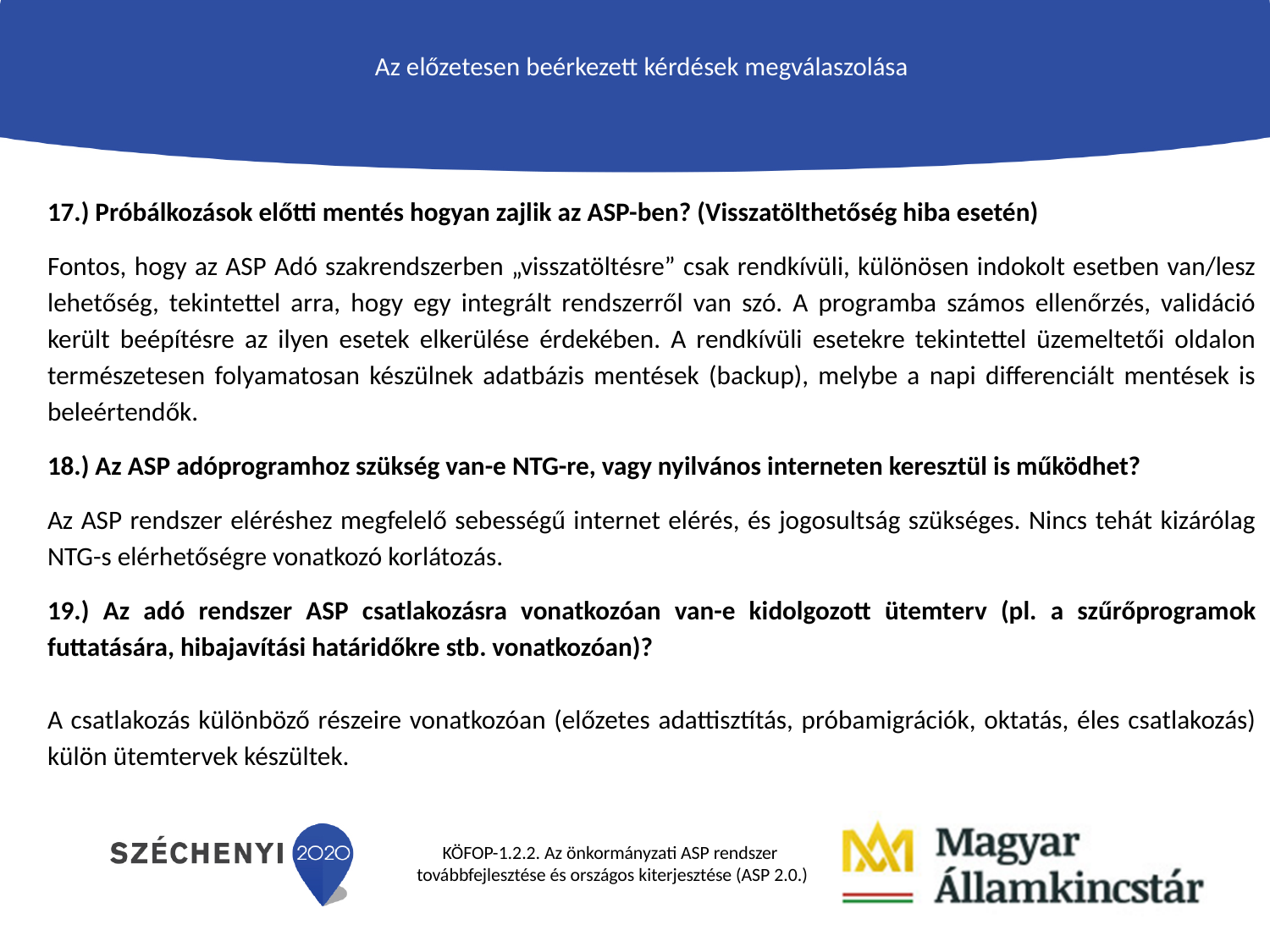

# Az előzetesen beérkezett kérdések megválaszolása
17.) Próbálkozások előtti mentés hogyan zajlik az ASP-ben? (Visszatölthetőség hiba esetén)
Fontos, hogy az ASP Adó szakrendszerben „visszatöltésre” csak rendkívüli, különösen indokolt esetben van/lesz lehetőség, tekintettel arra, hogy egy integrált rendszerről van szó. A programba számos ellenőrzés, validáció került beépítésre az ilyen esetek elkerülése érdekében. A rendkívüli esetekre tekintettel üzemeltetői oldalon természetesen folyamatosan készülnek adatbázis mentések (backup), melybe a napi differenciált mentések is beleértendők.
18.) Az ASP adóprogramhoz szükség van-e NTG-re, vagy nyilvános interneten keresztül is működhet?
Az ASP rendszer eléréshez megfelelő sebességű internet elérés, és jogosultság szükséges. Nincs tehát kizárólag NTG-s elérhetőségre vonatkozó korlátozás.
19.) Az adó rendszer ASP csatlakozásra vonatkozóan van-e kidolgozott ütemterv (pl. a szűrőprogramok futtatására, hibajavítási határidőkre stb. vonatkozóan)?

A csatlakozás különböző részeire vonatkozóan (előzetes adattisztítás, próbamigrációk, oktatás, éles csatlakozás) külön ütemtervek készültek.